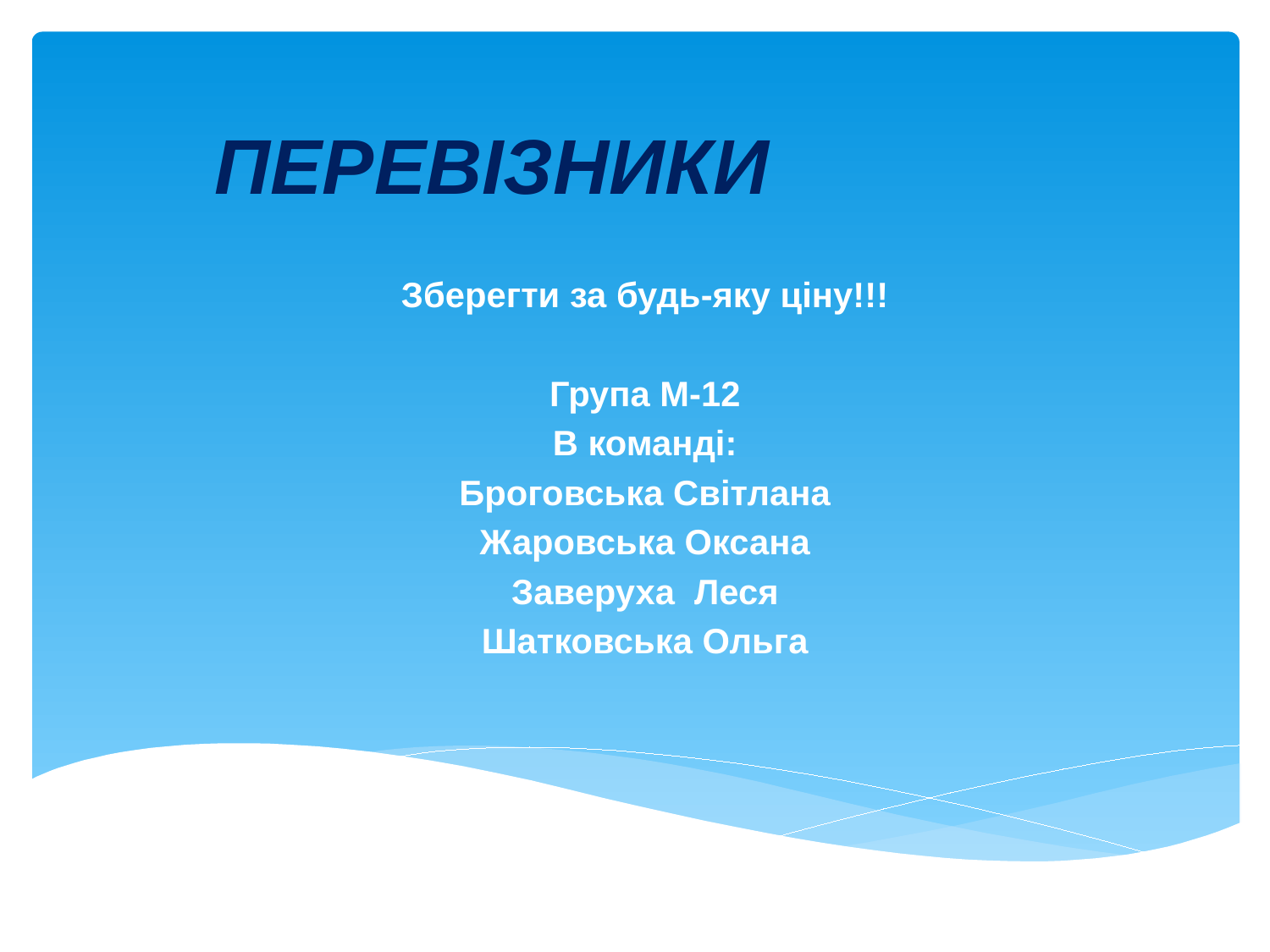

# ПЕРЕВІЗНИКИ
Зберегти за будь-яку ціну!!!

Група М-12
В команді:
Броговська Світлана
Жаровська Оксана
Заверуха  Леся
Шатковська Ольга